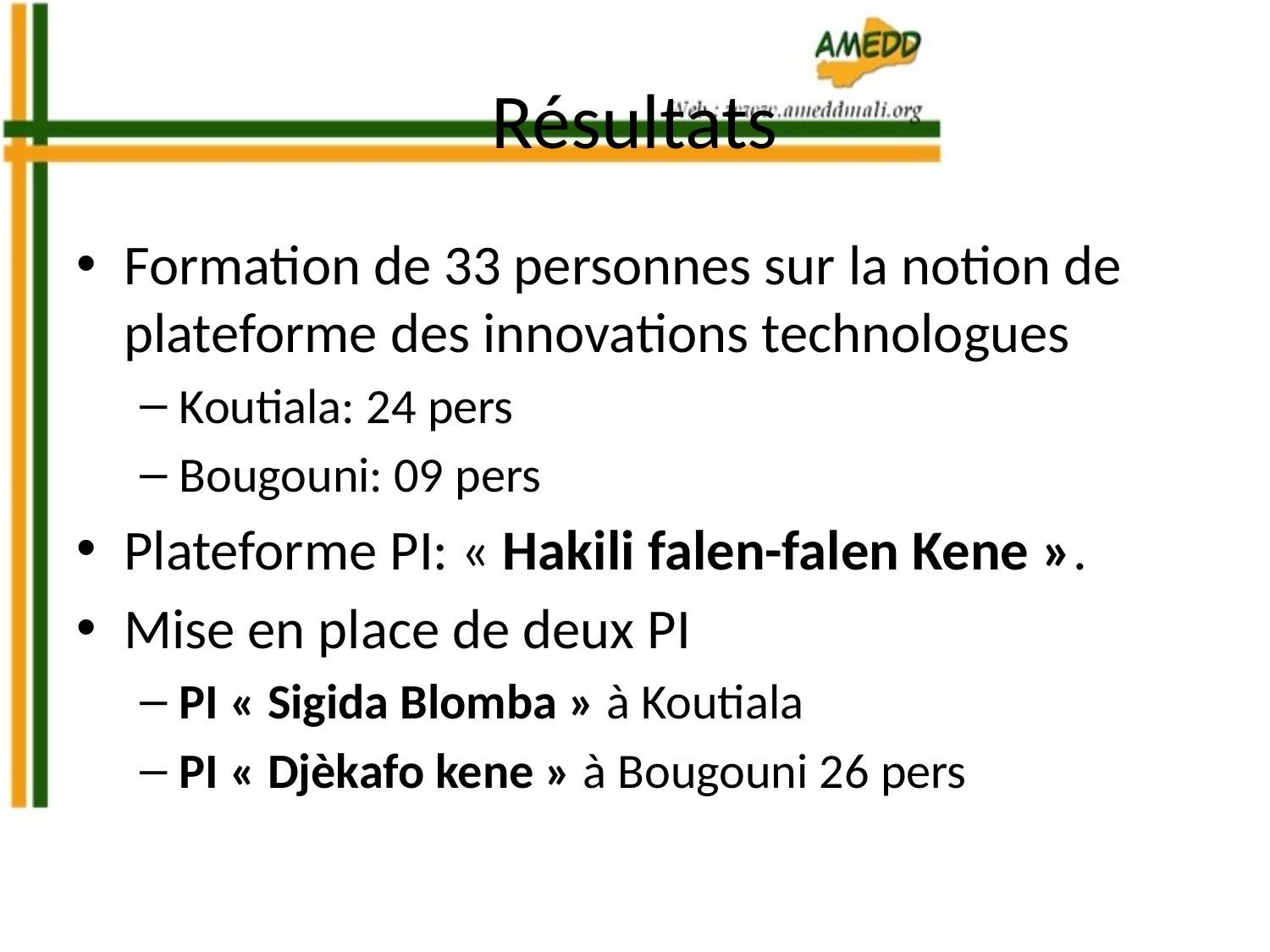

# Résultats
Formation de 33 personnes sur la notion de plateforme des innovations technologues
Koutiala: 24 pers
Bougouni: 09 pers
Plateforme PI: « Hakili falen-falen Kene ».
Mise en place de deux PI
PI « Sigida Blomba » à Koutiala
PI « Djèkafo kene » à Bougouni 26 pers